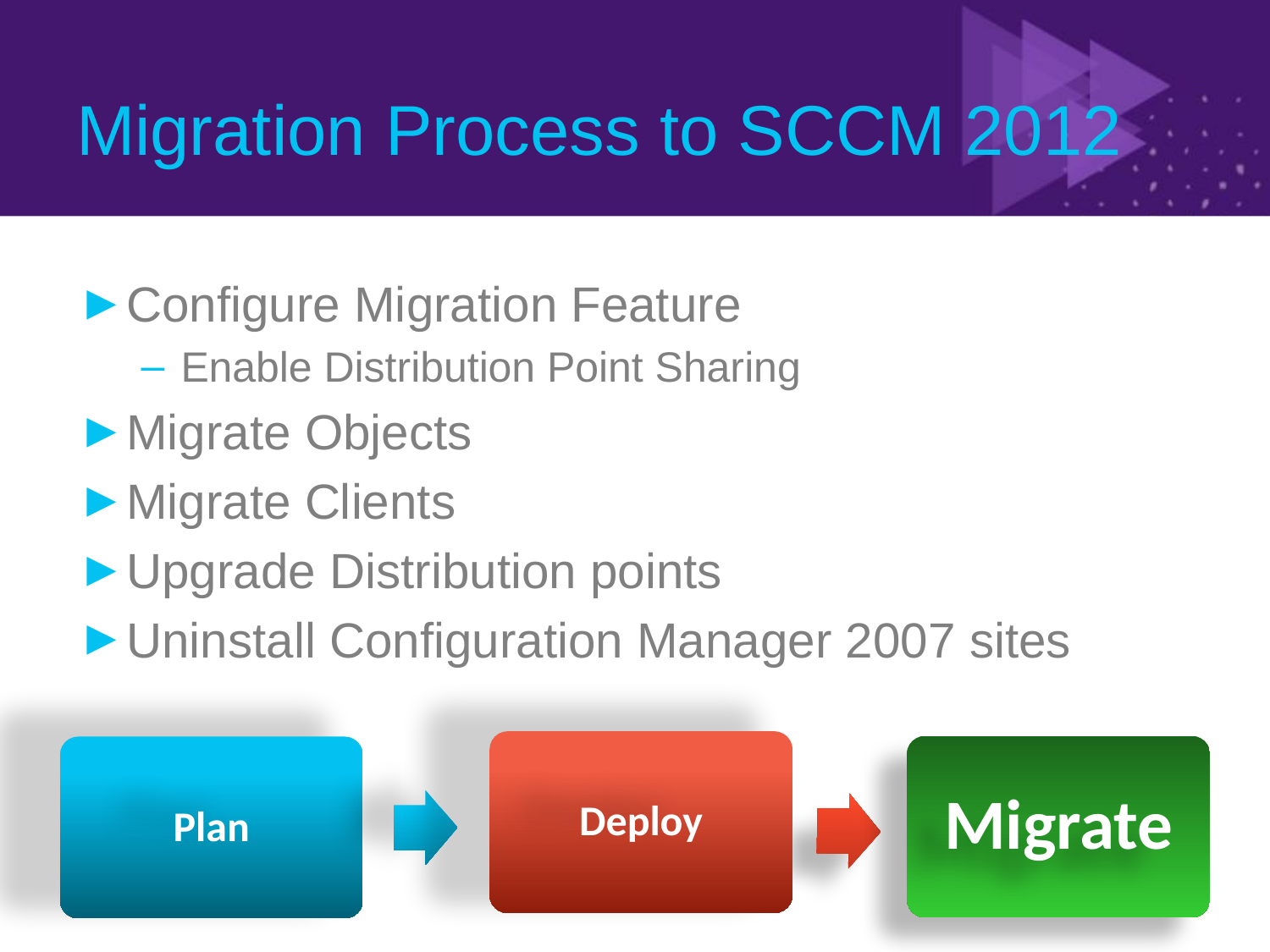

# Migration Process to SCCM 2012
Configure Migration Feature
Enable Distribution Point Sharing
Migrate Objects
Migrate Clients
Upgrade Distribution points
Uninstall Configuration Manager 2007 sites

Deploy

Migrate

Plan